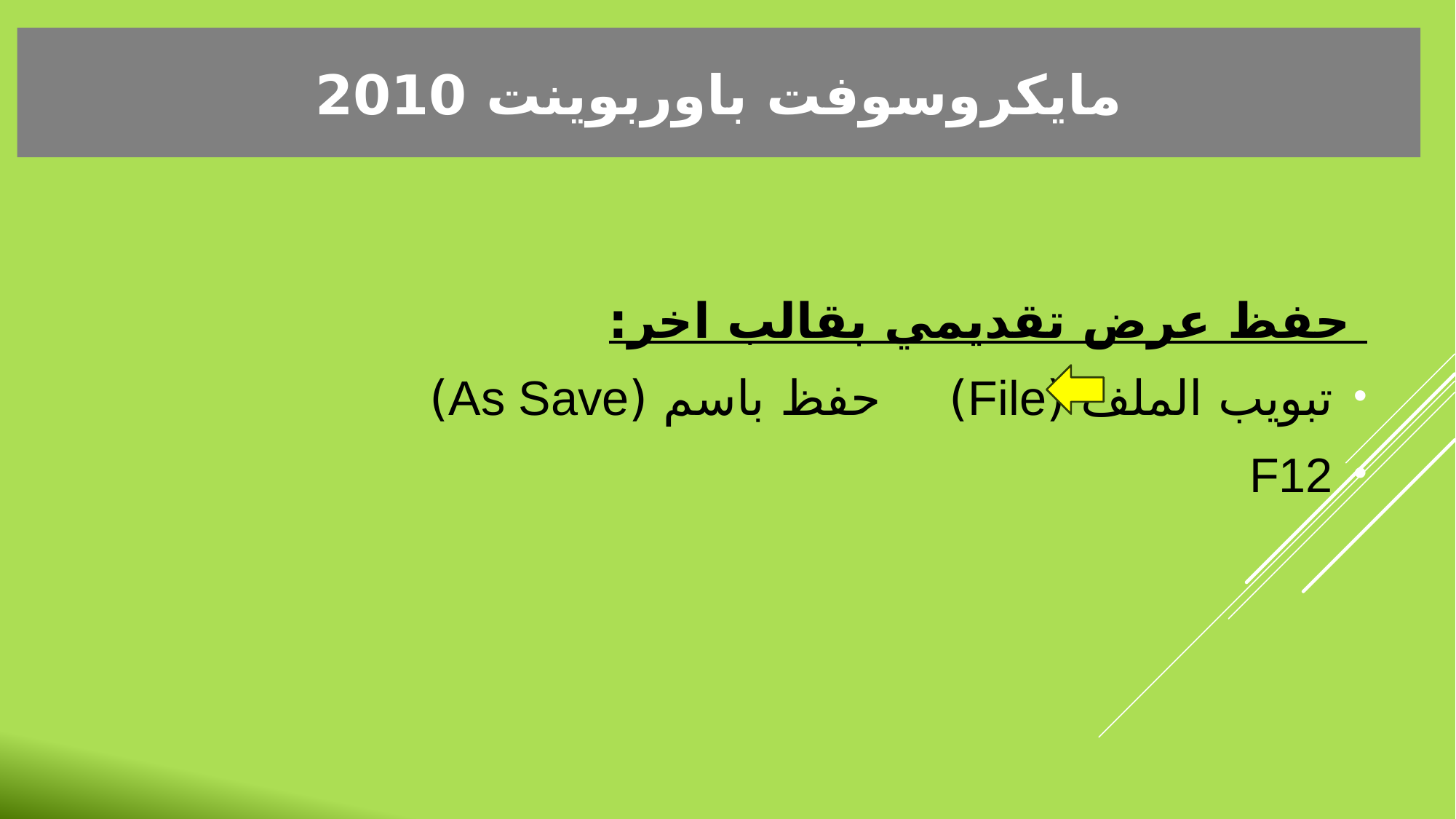

مايكروسوفت باوربوينت 2010
 حفظ عرض تقديمي بقالب اخر:
تبويب الملف (File)		 حفظ باسم (As Save)
F12